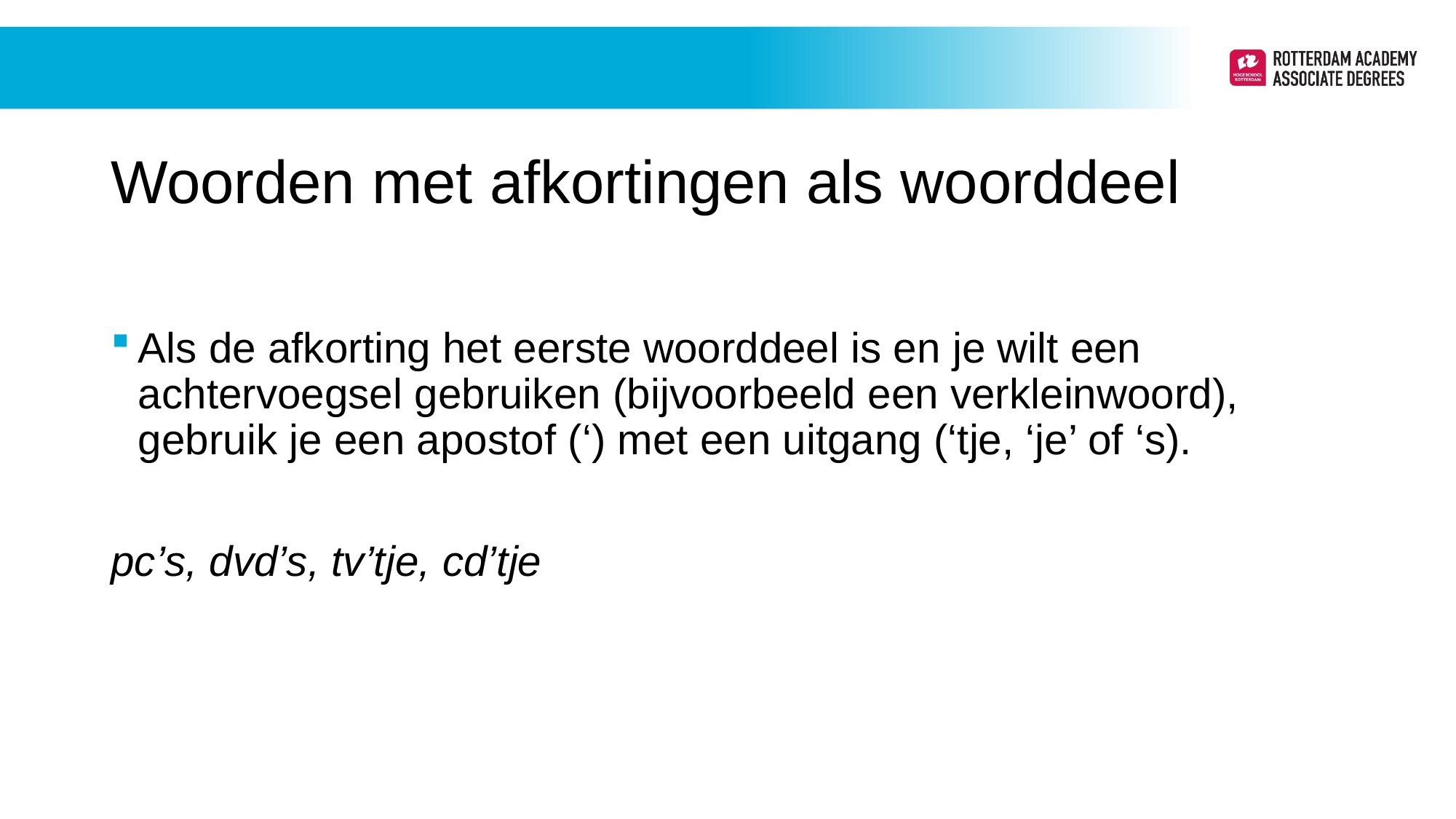

# Woorden met afkortingen als woorddeel
Als de afkorting het eerste woorddeel is en je wilt een achtervoegsel gebruiken (bijvoorbeeld een verkleinwoord), gebruik je een apostof (‘) met een uitgang (‘tje, ‘je’ of ‘s).

pc’s, dvd’s, tv’tje, cd’tje